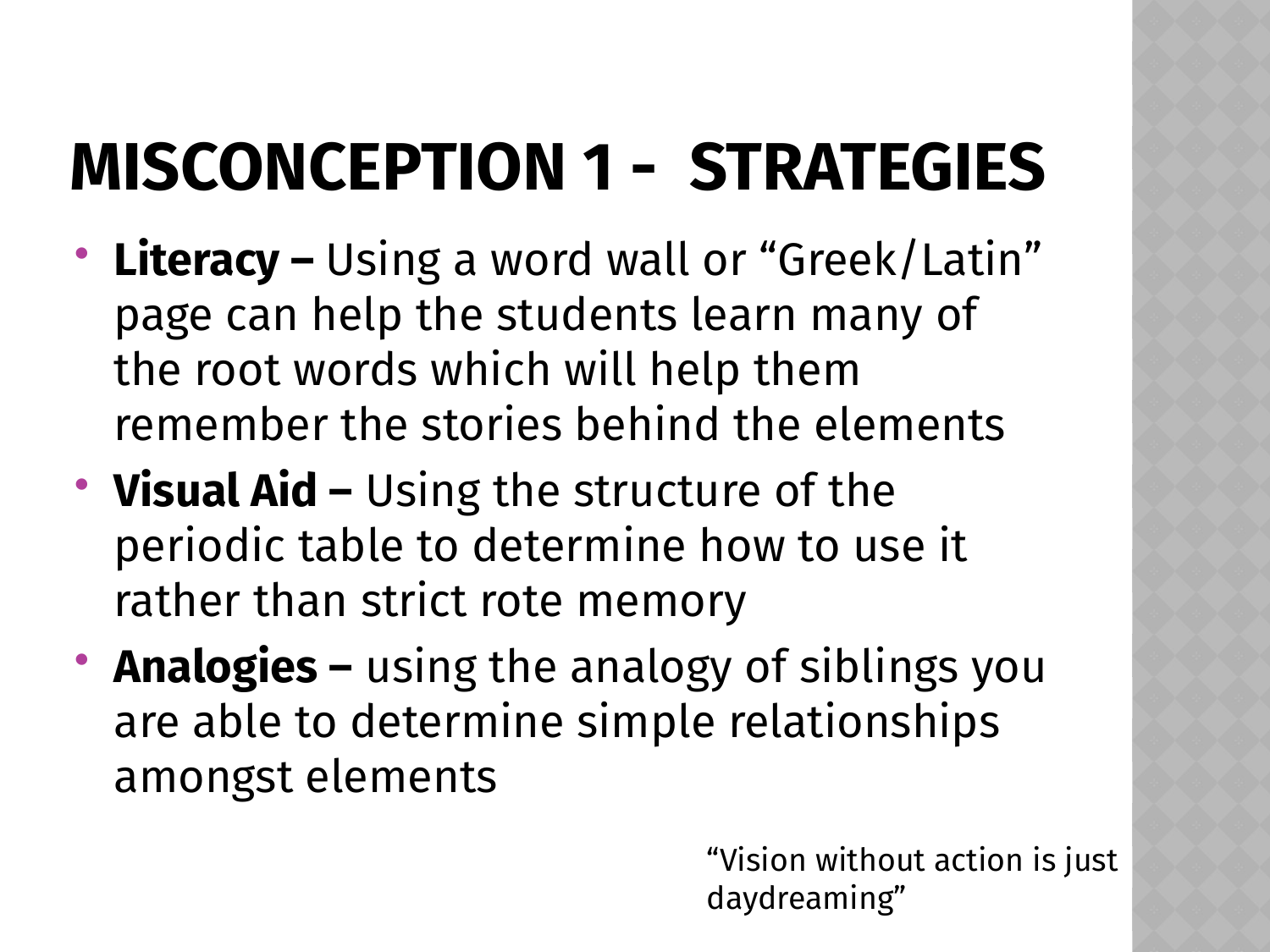

# Misconception 1 -  Strategies
Literacy – Using a word wall or “Greek/Latin” page can help the students learn many of the root words which will help them remember the stories behind the elements
Visual Aid – Using the structure of the periodic table to determine how to use it rather than strict rote memory
Analogies – using the analogy of siblings you are able to determine simple relationships amongst elements

“Vision without action is just daydreaming”